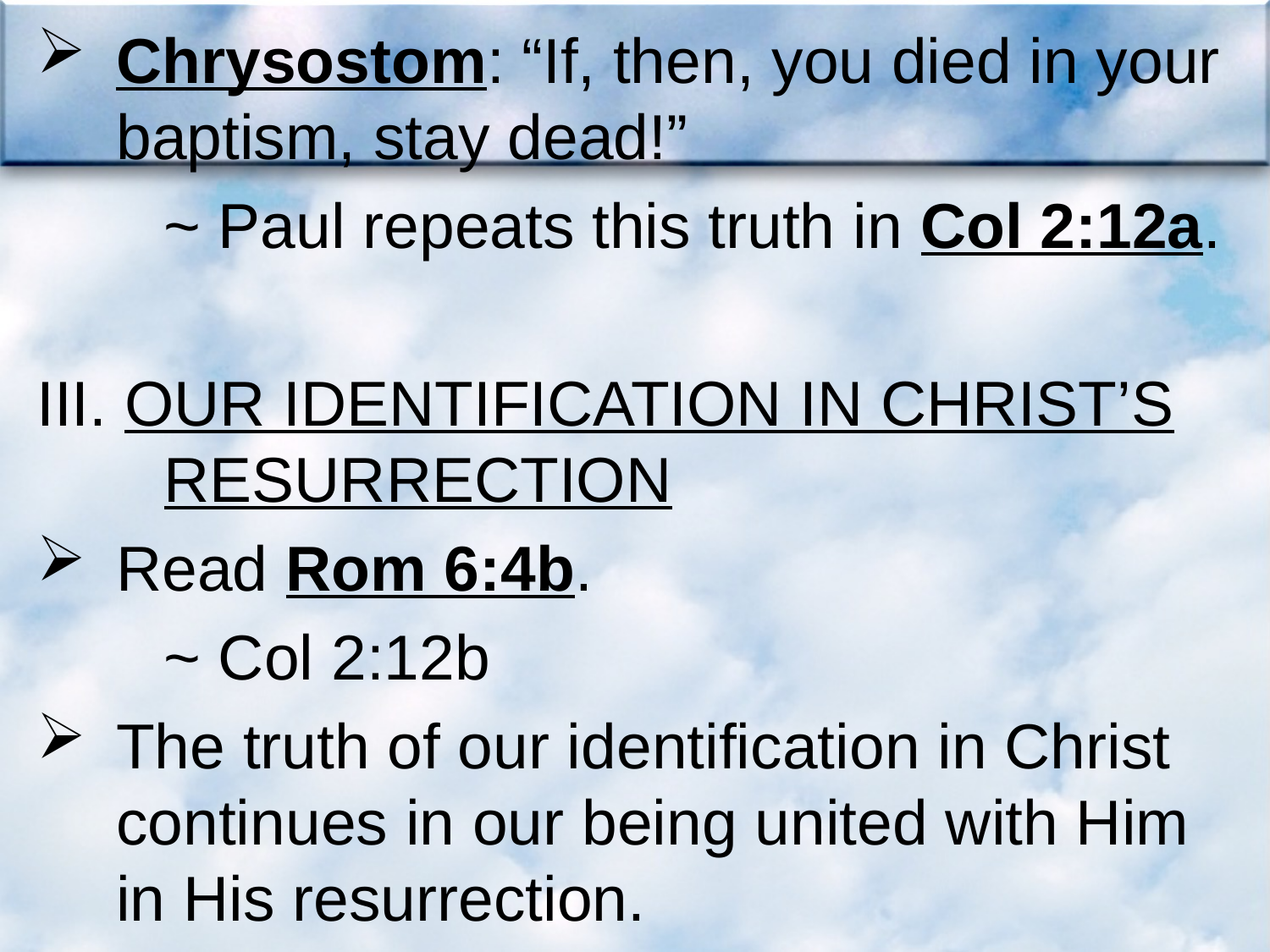

Chrysostom: “If, then, you died in your baptism, stay dead!”
	~ Paul repeats this truth in Col 2:12a.

III. OUR IDENTIFICATION IN CHRIST’S 	RESURRECTION
Read Rom 6:4b.
	~ Col 2:12b
The truth of our identification in Christ continues in our being united with Him in His resurrection.